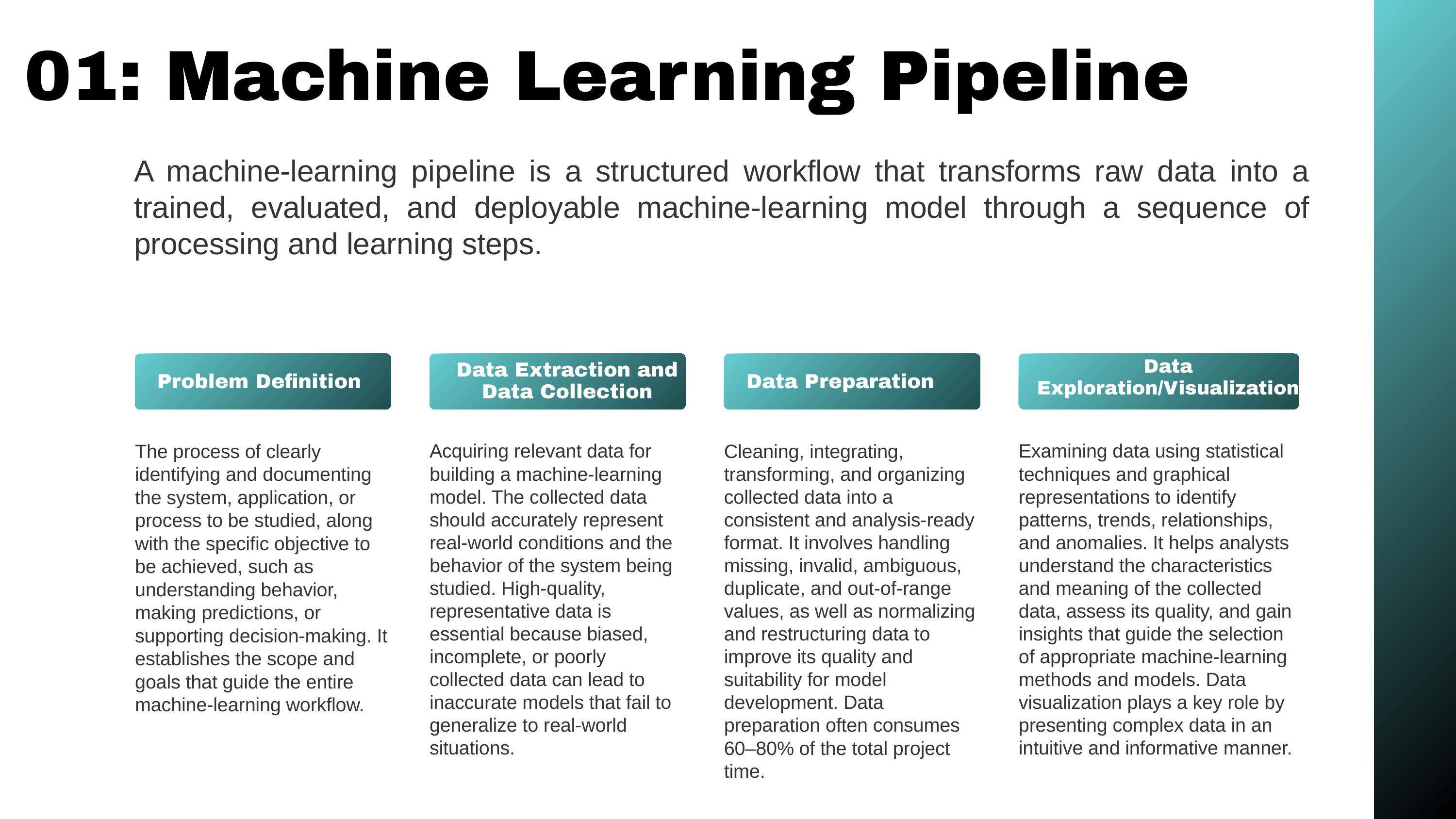

01: Machine Learning Pipeline
A machine-learning pipeline is a structured workflow that transforms raw data into a trained, evaluated, and deployable machine-learning model through a sequence of processing and learning steps.

Data Exploration/Visualization
Data Extraction and Data Collection
Problem Definition
Data Preparation
The process of clearly identifying and documenting the system, application, or process to be studied, along with the specific objective to be achieved, such as understanding behavior, making predictions, or supporting decision-making. It establishes the scope and goals that guide the entire machine-learning workflow.
Acquiring relevant data for building a machine-learning model. The collected data should accurately represent real-world conditions and the behavior of the system being studied. High-quality, representative data is essential because biased, incomplete, or poorly collected data can lead to inaccurate models that fail to generalize to real-world situations.
Cleaning, integrating, transforming, and organizing collected data into a consistent and analysis-ready format. It involves handling missing, invalid, ambiguous, duplicate, and out-of-range values, as well as normalizing and restructuring data to improve its quality and suitability for model development. Data preparation often consumes 60–80% of the total project time.
Examining data using statistical techniques and graphical representations to identify patterns, trends, relationships, and anomalies. It helps analysts understand the characteristics and meaning of the collected data, assess its quality, and gain insights that guide the selection of appropriate machine-learning methods and models. Data visualization plays a key role by presenting complex data in an intuitive and informative manner.